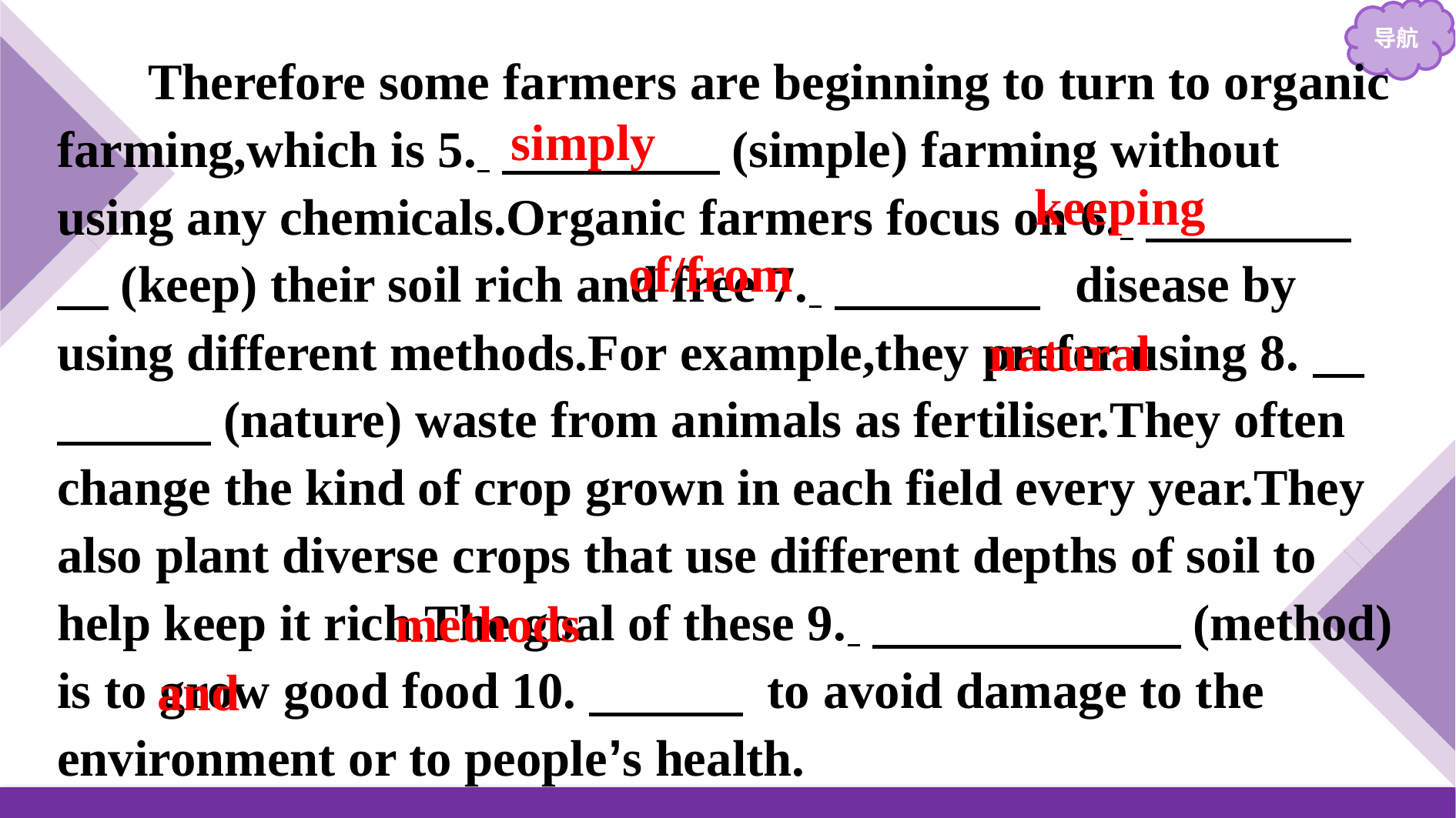

Therefore some farmers are beginning to turn to organic farming,which is 5. 　　　 　(simple) farming without using any chemicals.Organic farmers focus on 6. 　　　　　(keep) their soil rich and free 7. 　　　　  disease by using different methods.For example,they prefer using 8.　　　　(nature) waste from animals as fertiliser.They often change the kind of crop grown in each field every year.They also plant diverse crops that use different depths of soil to help keep it rich.The goal of these 9. 　　　　　　(method) is to grow good food 10.　　　 to avoid damage to the environment or to people’s health.
simply
keeping
of/from
natural
methods
and